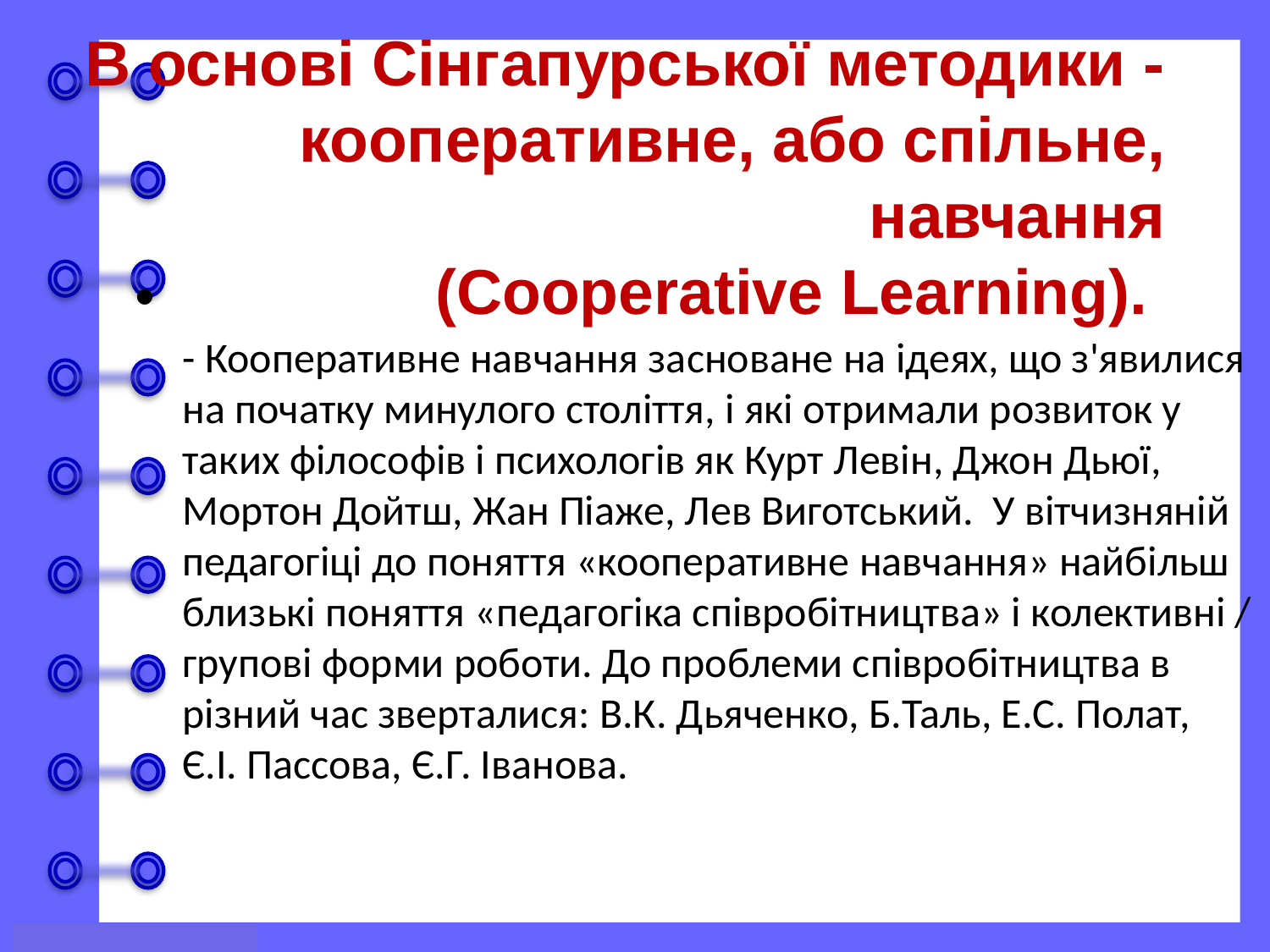

# В основі Сінгапурської методики - кооперативне, або спільне, навчання (Cooperative Learning).
- Кооперативне навчання засноване на ідеях, що з'явилися на початку минулого століття, і які отримали розвиток у таких філософів і психологів як Курт Левін, Джон Дьюї, Мортон Дойтш, Жан Піаже, Лев Виготський.  У вітчизняній педагогіці до поняття «кооперативне навчання» найбільш близькі поняття «педагогіка співробітництва» і колективні / групові форми роботи. До проблеми співробітництва в різний час зверталися: В.К. Дьяченко, Б.Таль, Е.С. Полат, Є.І. Пассова, Є.Г. Іванова.